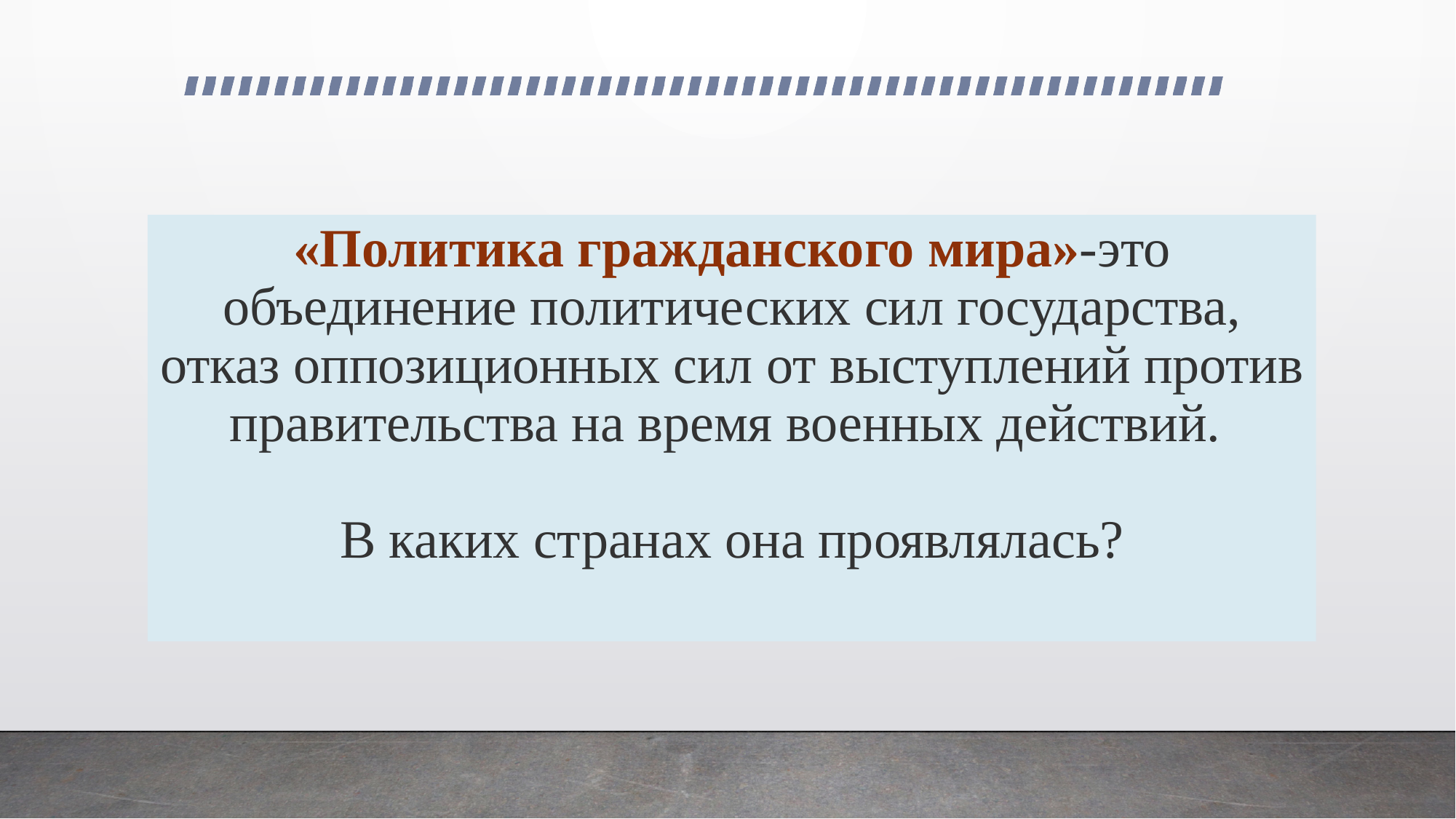

# «Политика гражданского мира»-это объединение политических сил государства, отказ оппозиционных сил от выступлений против правительства на время военных действий. В каких странах она проявлялась?